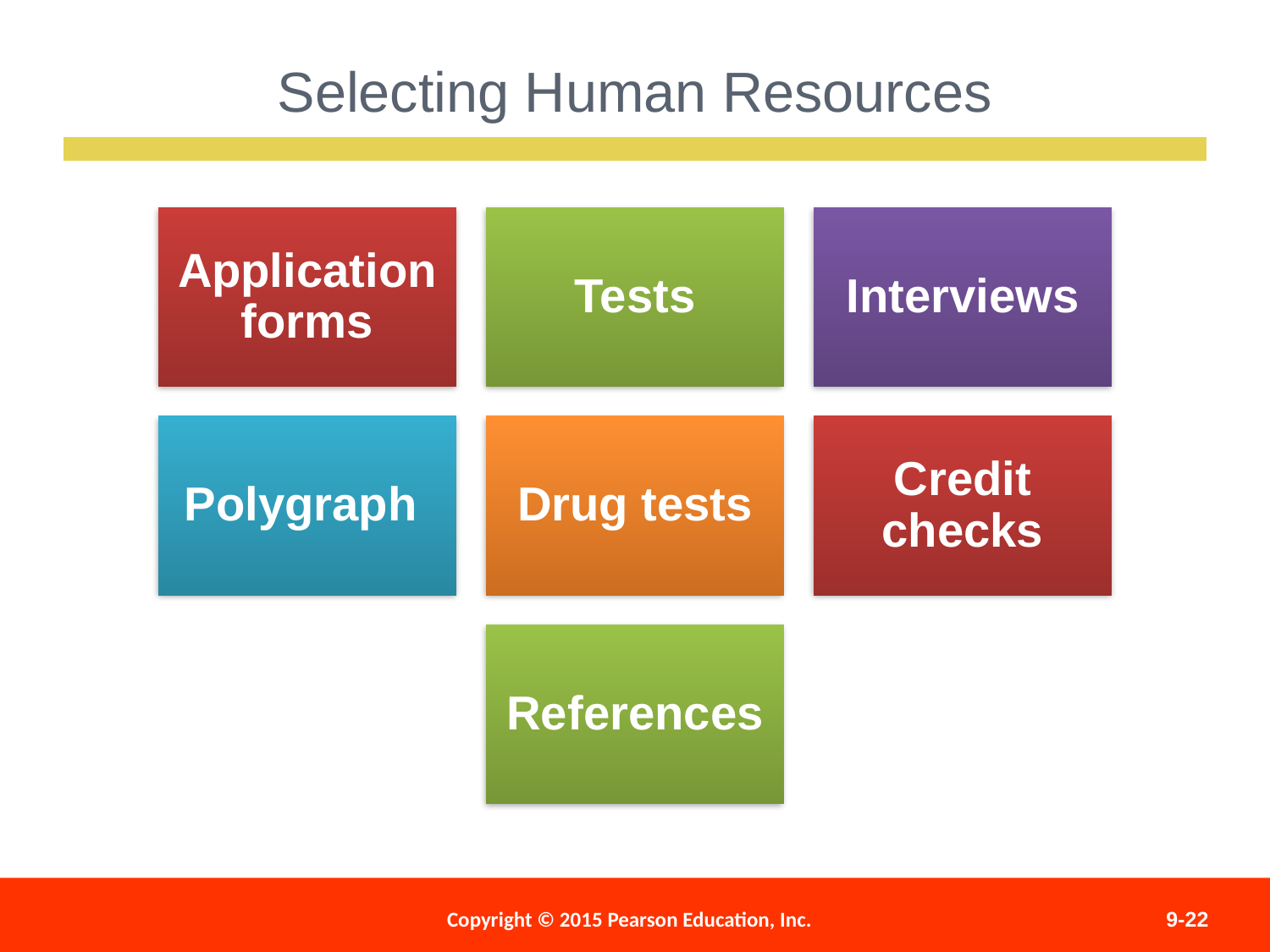

Selecting Human Resources
Application forms
Tests
Interviews
Polygraph
Drug tests
Credit checks
References